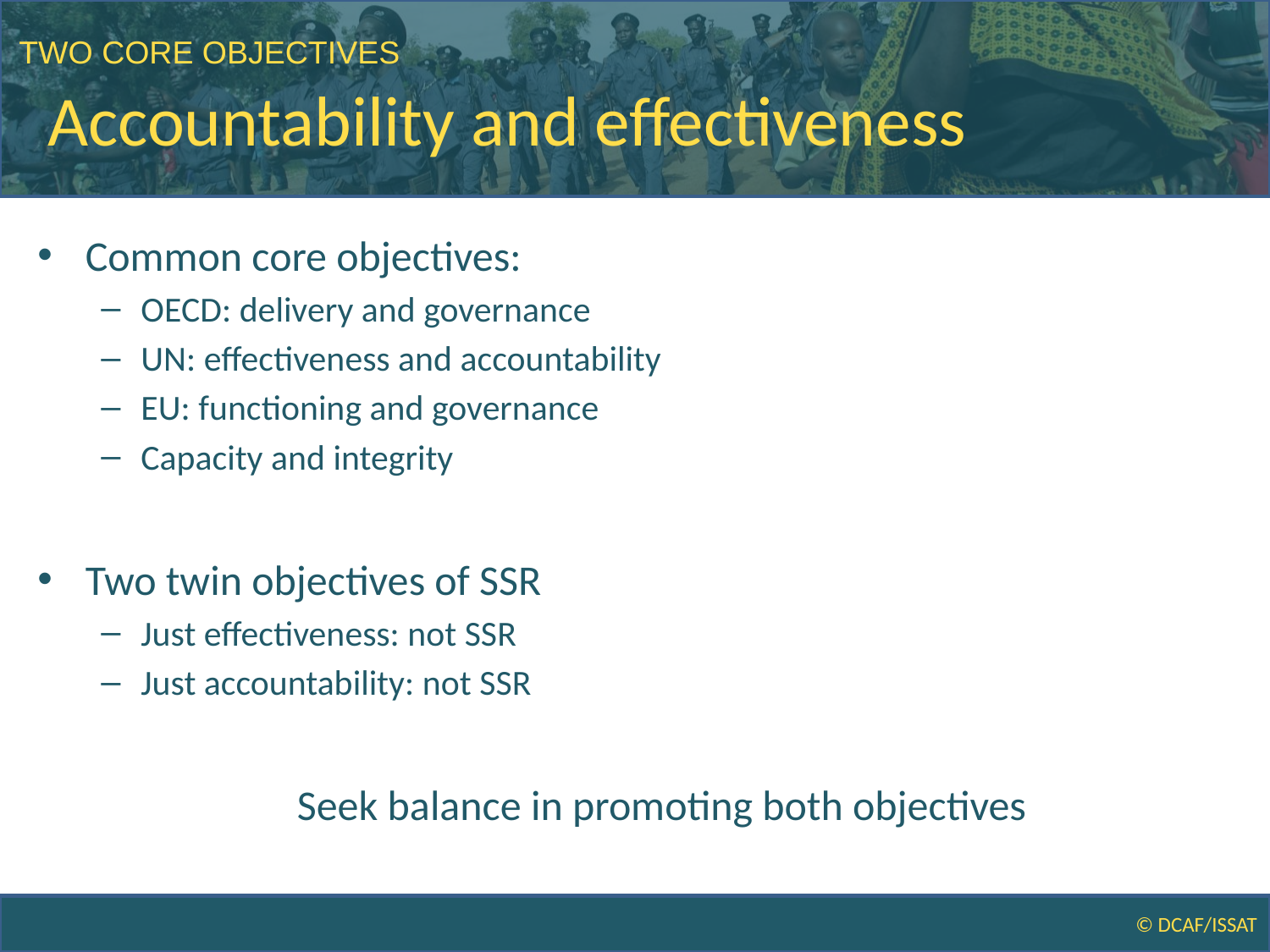

TWO CORE OBJECTIVES
# Accountability and effectiveness
Common core objectives:
OECD: delivery and governance
UN: effectiveness and accountability
EU: functioning and governance
Capacity and integrity

Two twin objectives of SSR
Just effectiveness: not SSR
Just accountability: not SSR

Seek balance in promoting both objectives